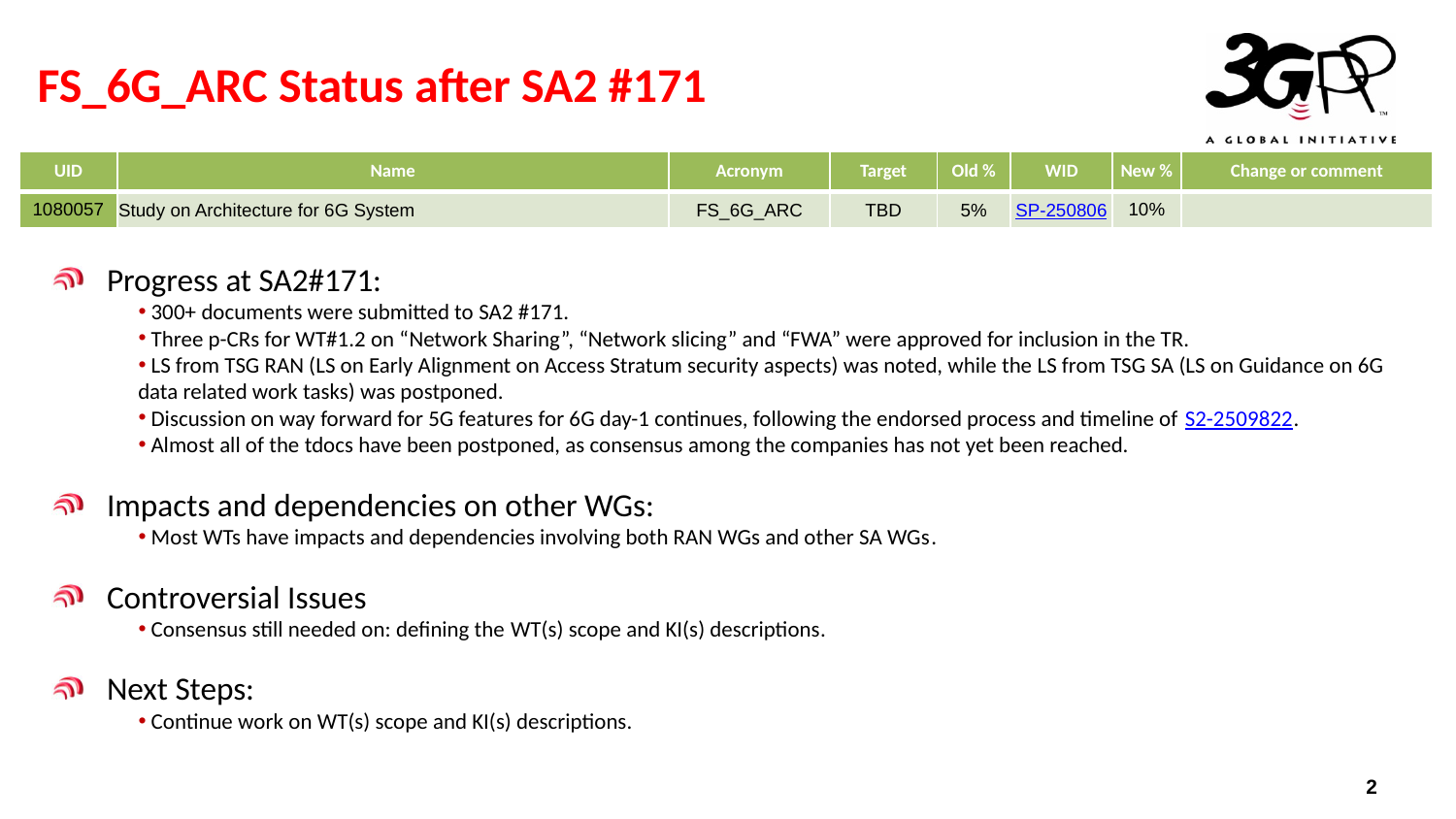

# FS_6G_ARC Status after SA2 #171
| UID | Name | Acronym | Target | Old % | WID | New % | Change or comment |
| --- | --- | --- | --- | --- | --- | --- | --- |
| 1080057 | Study on Architecture for 6G System | FS\_6G\_ARC | TBD | 5% | SP-250806 | 10% |  |
Progress at SA2#171:
 300+ documents were submitted to SA2 #171.
 Three p-CRs for WT#1.2 on “Network Sharing”, “Network slicing” and “FWA” were approved for inclusion in the TR.
 LS from TSG RAN (LS on Early Alignment on Access Stratum security aspects) was noted, while the LS from TSG SA (LS on Guidance on 6G data related work tasks) was postponed.
 Discussion on way forward for 5G features for 6G day-1 continues, following the endorsed process and timeline of S2-2509822.
 Almost all of the tdocs have been postponed, as consensus among the companies has not yet been reached.

Impacts and dependencies on other WGs:
 Most WTs have impacts and dependencies involving both RAN WGs and other SA WGs.

Controversial Issues
 Consensus still needed on: defining the WT(s) scope and KI(s) descriptions.

Next Steps:
 Continue work on WT(s) scope and KI(s) descriptions.